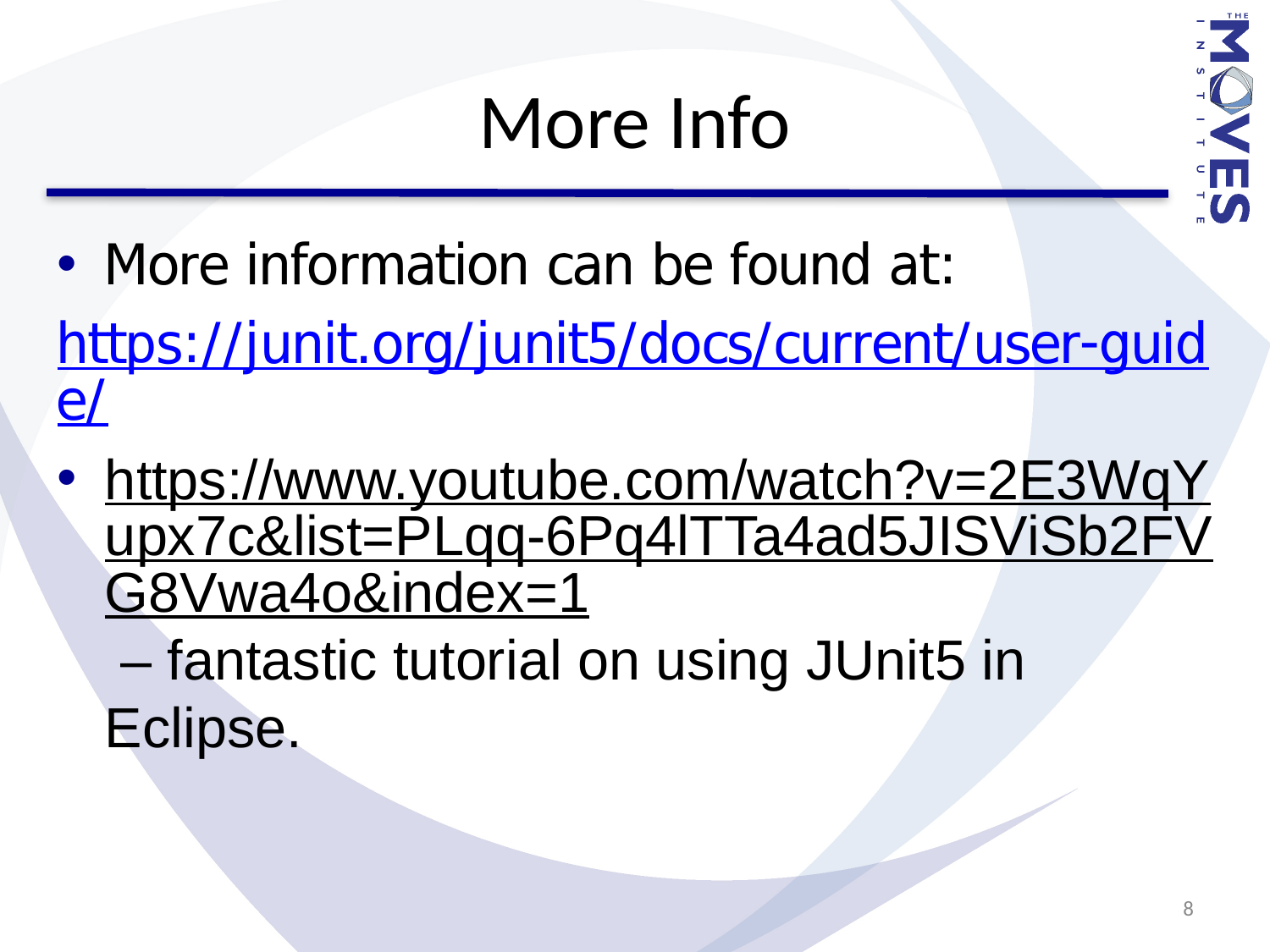

# More Info
More information can be found at:
https://junit.org/junit5/docs/current/user-guide/
https://www.youtube.com/watch?v=2E3WqYupx7c&list=PLqq-6Pq4lTTa4ad5JISViSb2FVG8Vwa4o&index=1 – fantastic tutorial on using JUnit5 in Eclipse.

8